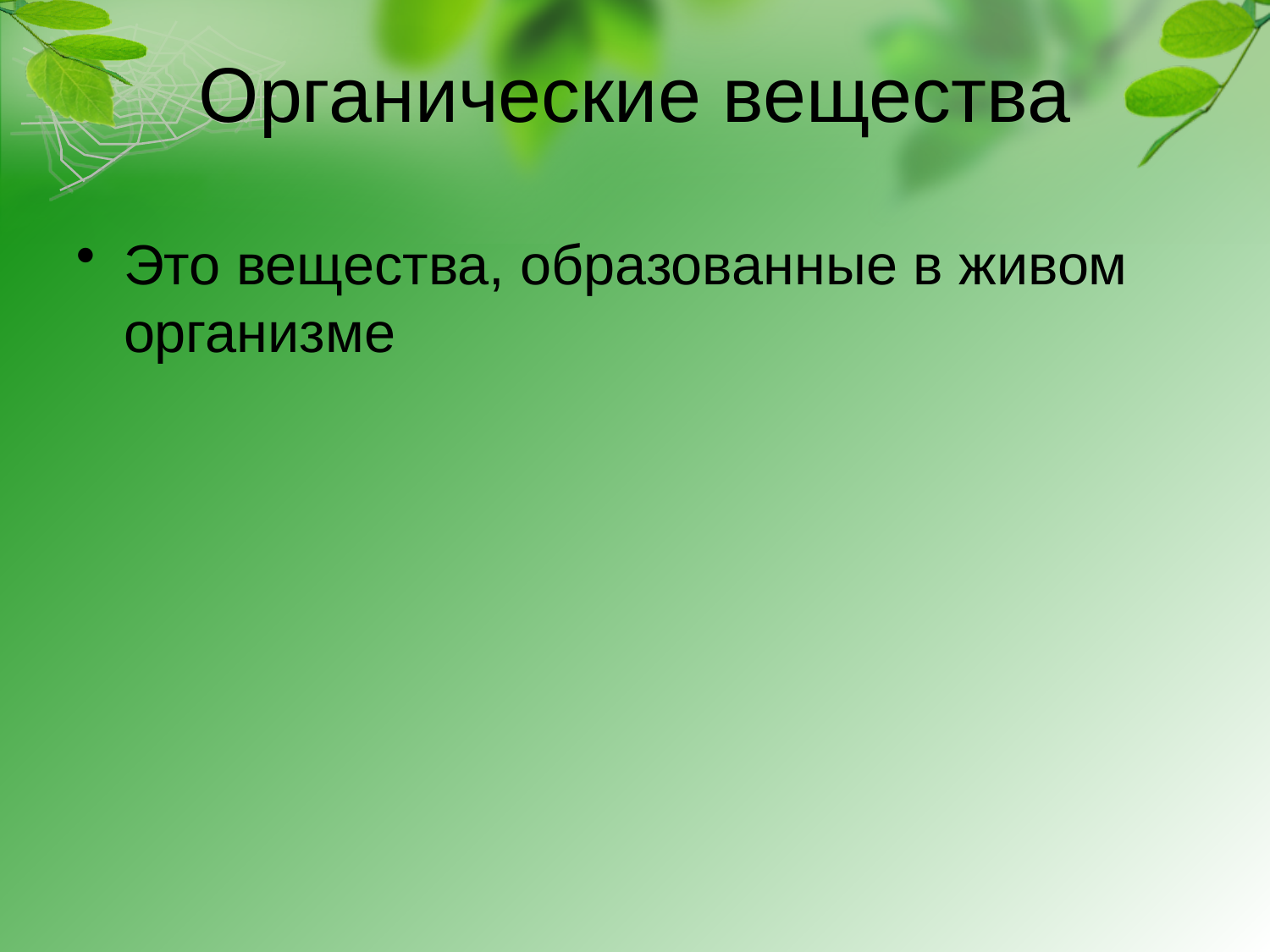

# Органические вещества
Это вещества, образованные в живом организме